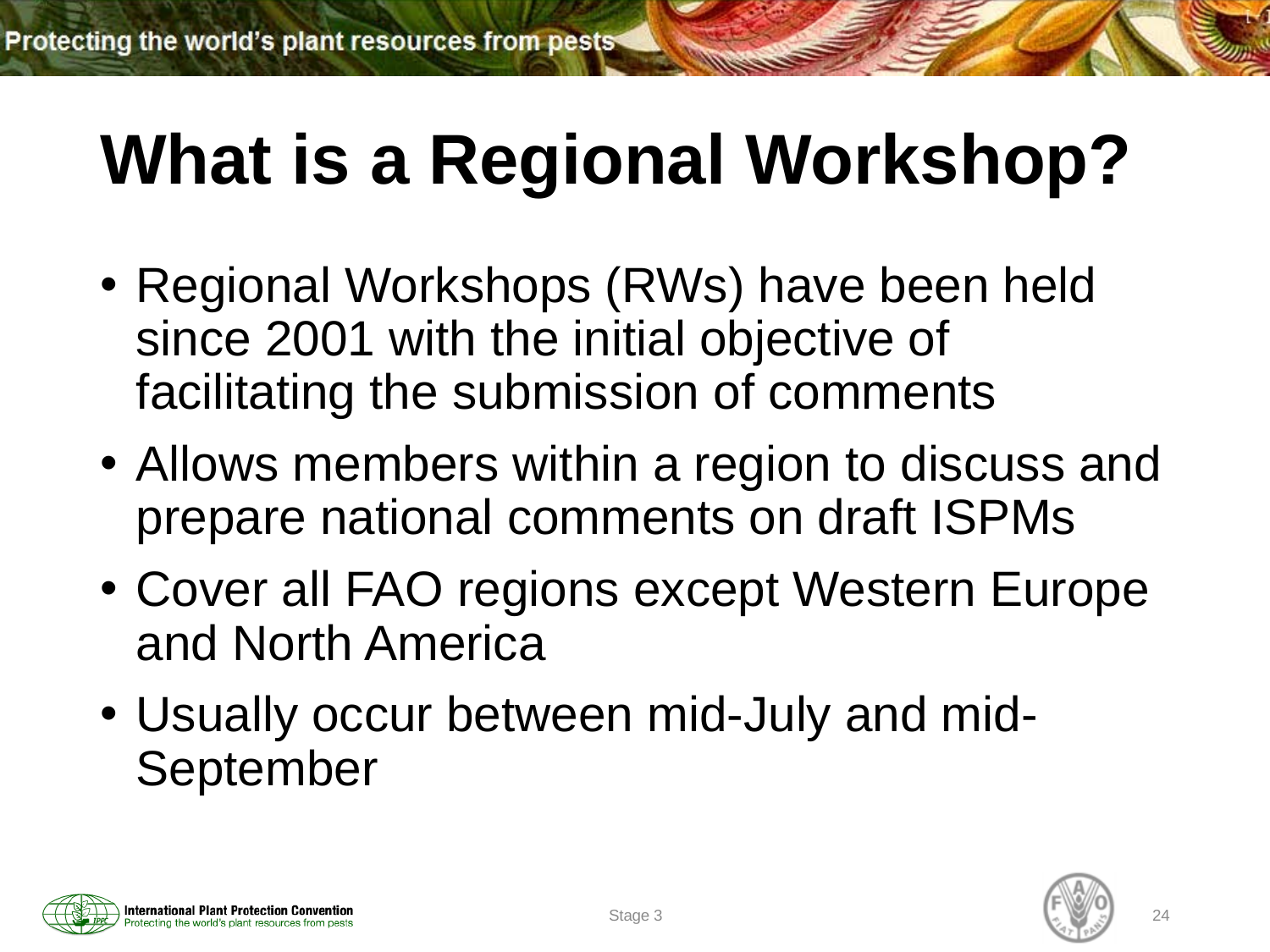

# What is a Regional Workshop?
Regional Workshops (RWs) have been held since 2001 with the initial objective of facilitating the submission of comments
Allows members within a region to discuss and prepare national comments on draft ISPMs
Cover all FAO regions except Western Europe and North America
Usually occur between mid-July and mid-September
Stage 3
24